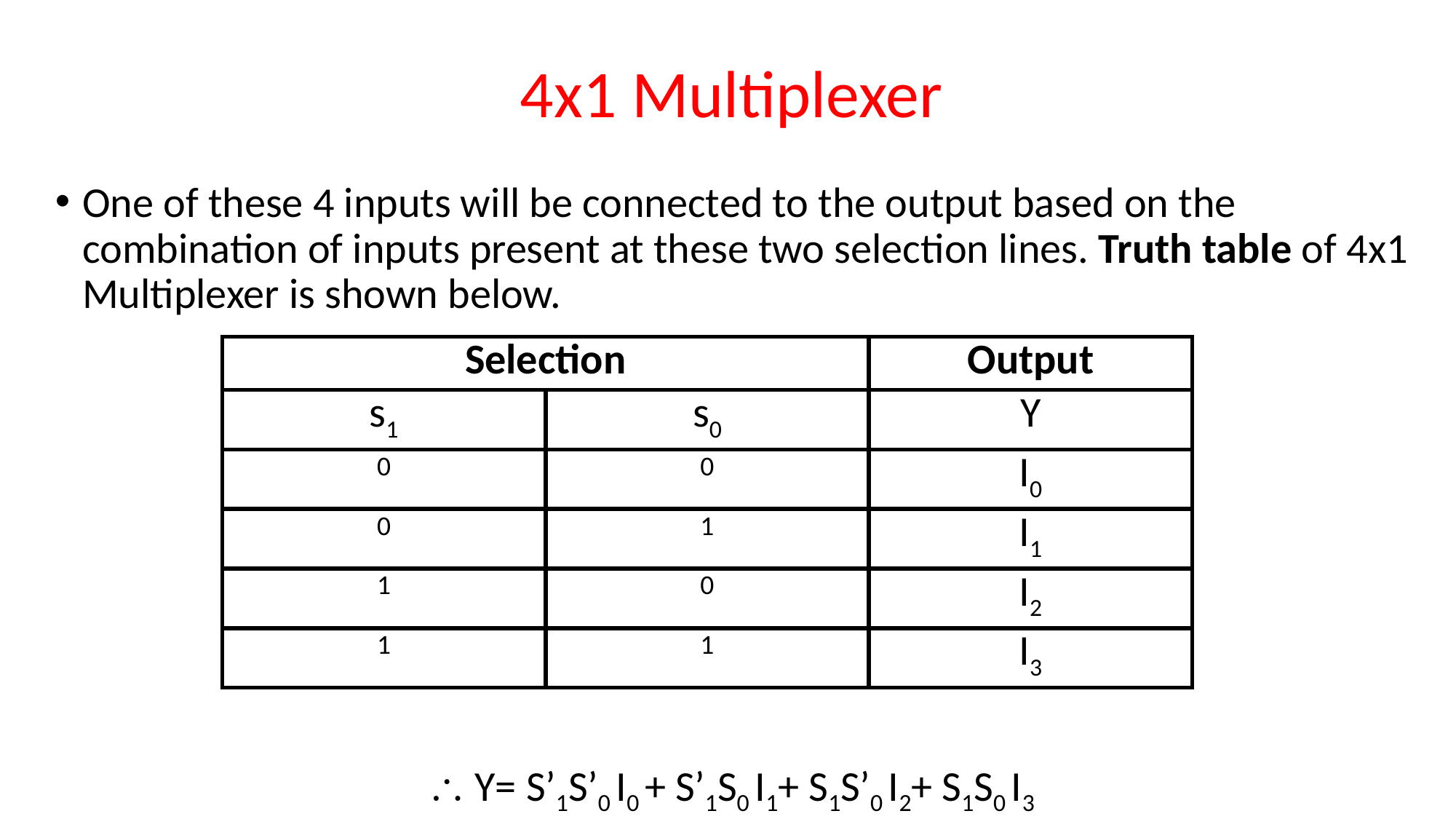

# 4x1 Multiplexer
One of these 4 inputs will be connected to the output based on the combination of inputs present at these two selection lines. Truth table of 4x1 Multiplexer is shown below.

∴ Y= S’1S’0 I0 + S’1S0 I1+ S1S’0 I2+ S1S0 I3
| Selection |  | Output |
| --- | --- | --- |
| s1 | s0 | Y |
| 0 | 0 | I0 |
| 0 | 1 | I1 |
| 1 | 0 | I2 |
| 1 | 1 | I3 |